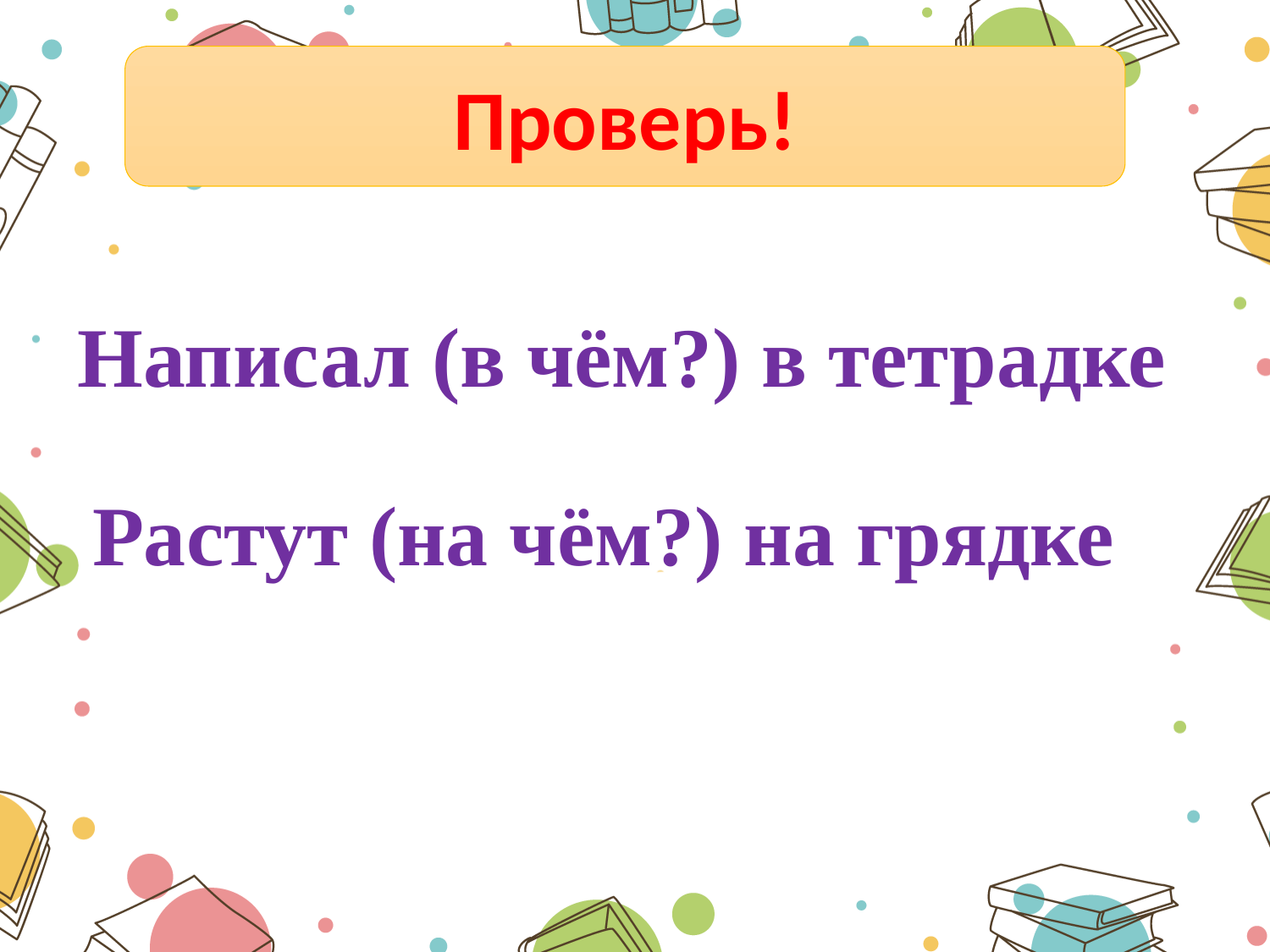

Проверь!
#
Написал (в чём?) в тетрадке
Растут (на чём?) на грядке